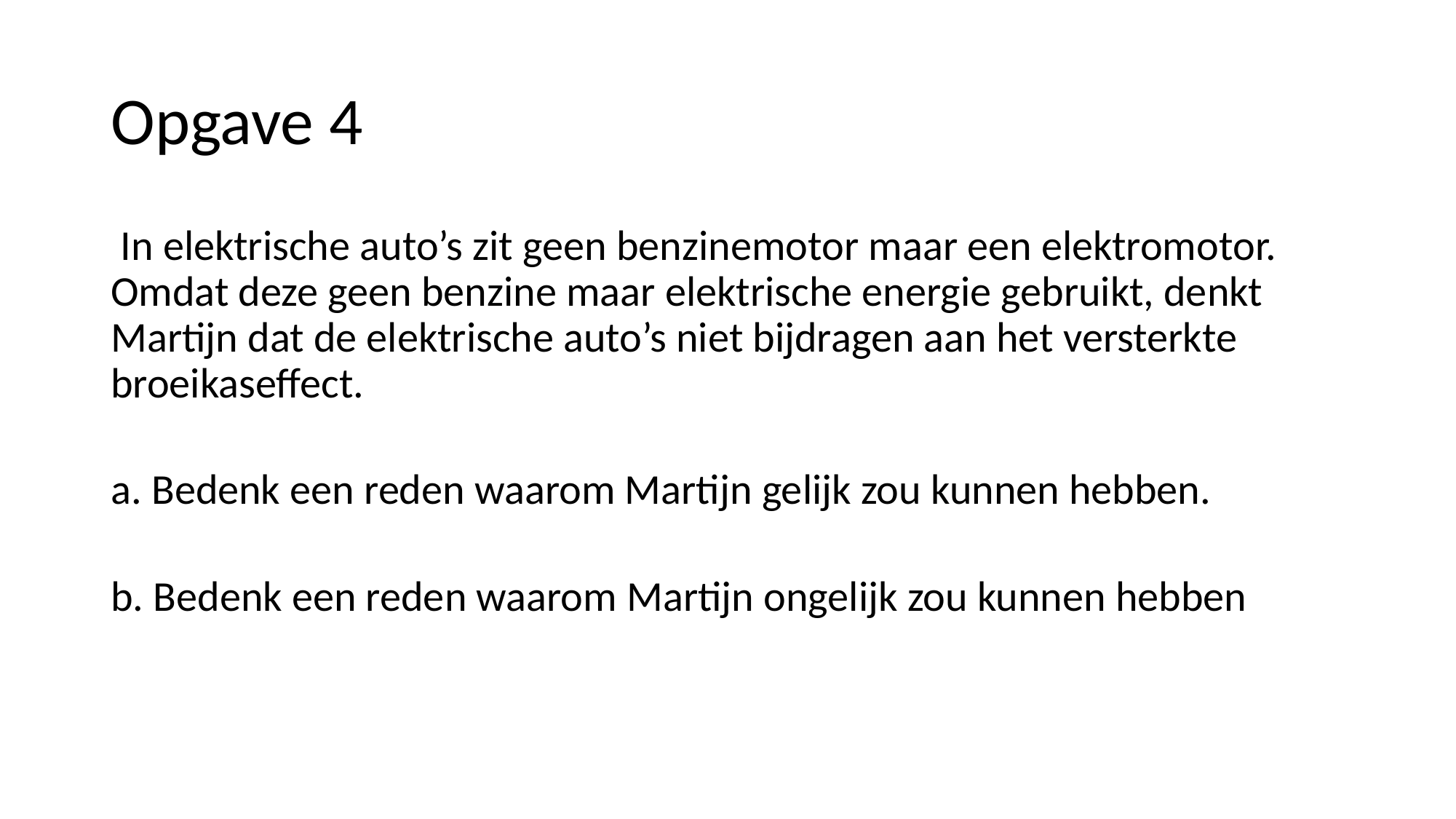

# Opgave 4
 In elektrische auto’s zit geen benzinemotor maar een elektromotor. Omdat deze geen benzine maar elektrische energie gebruikt, denkt Martijn dat de elektrische auto’s niet bijdragen aan het versterkte broeikaseffect.
a. Bedenk een reden waarom Martijn gelijk zou kunnen hebben.
b. Bedenk een reden waarom Martijn ongelijk zou kunnen hebben